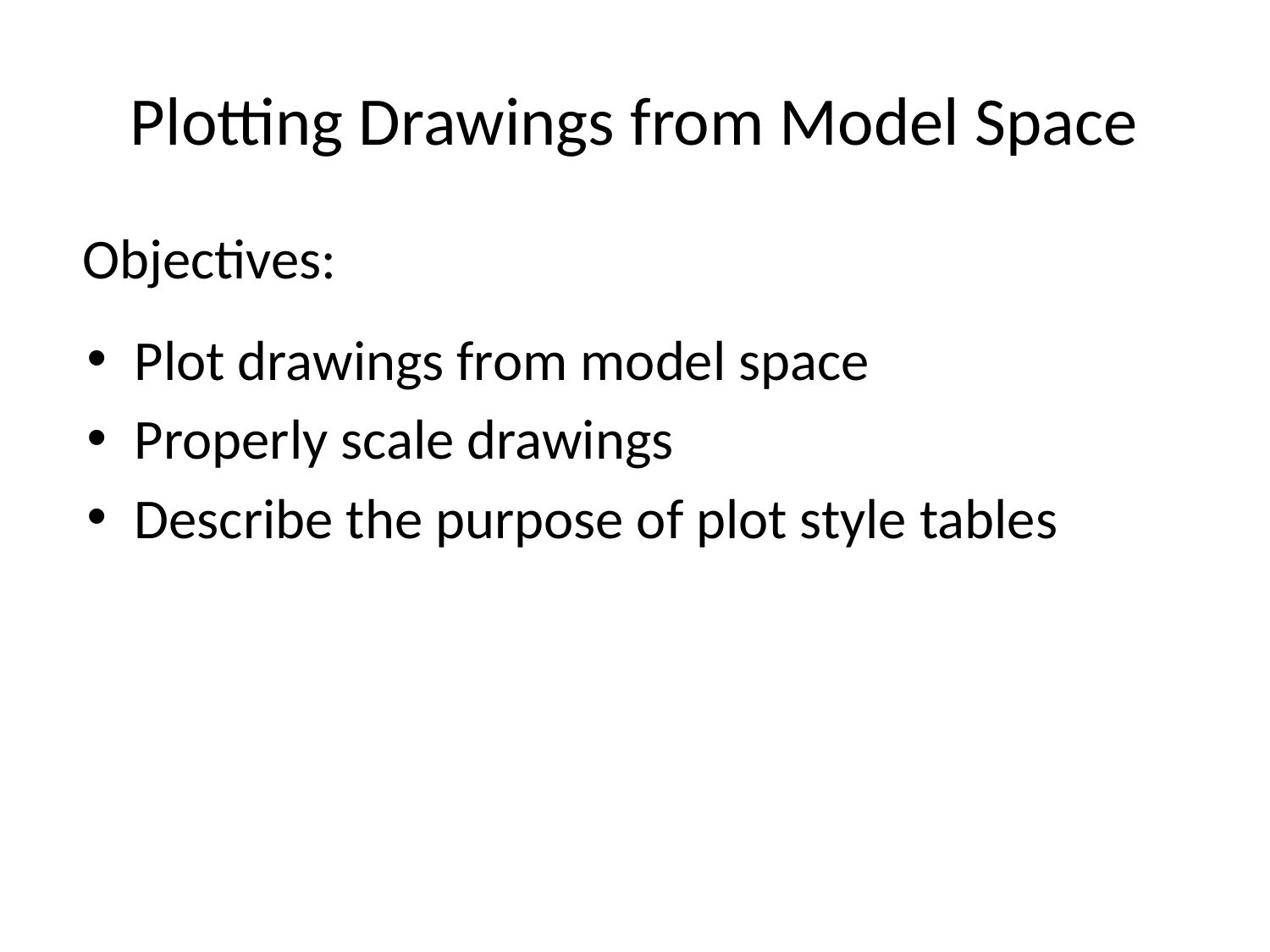

# Plotting Drawings from Model Space
Objectives:
Plot drawings from model space
Properly scale drawings
Describe the purpose of plot style tables